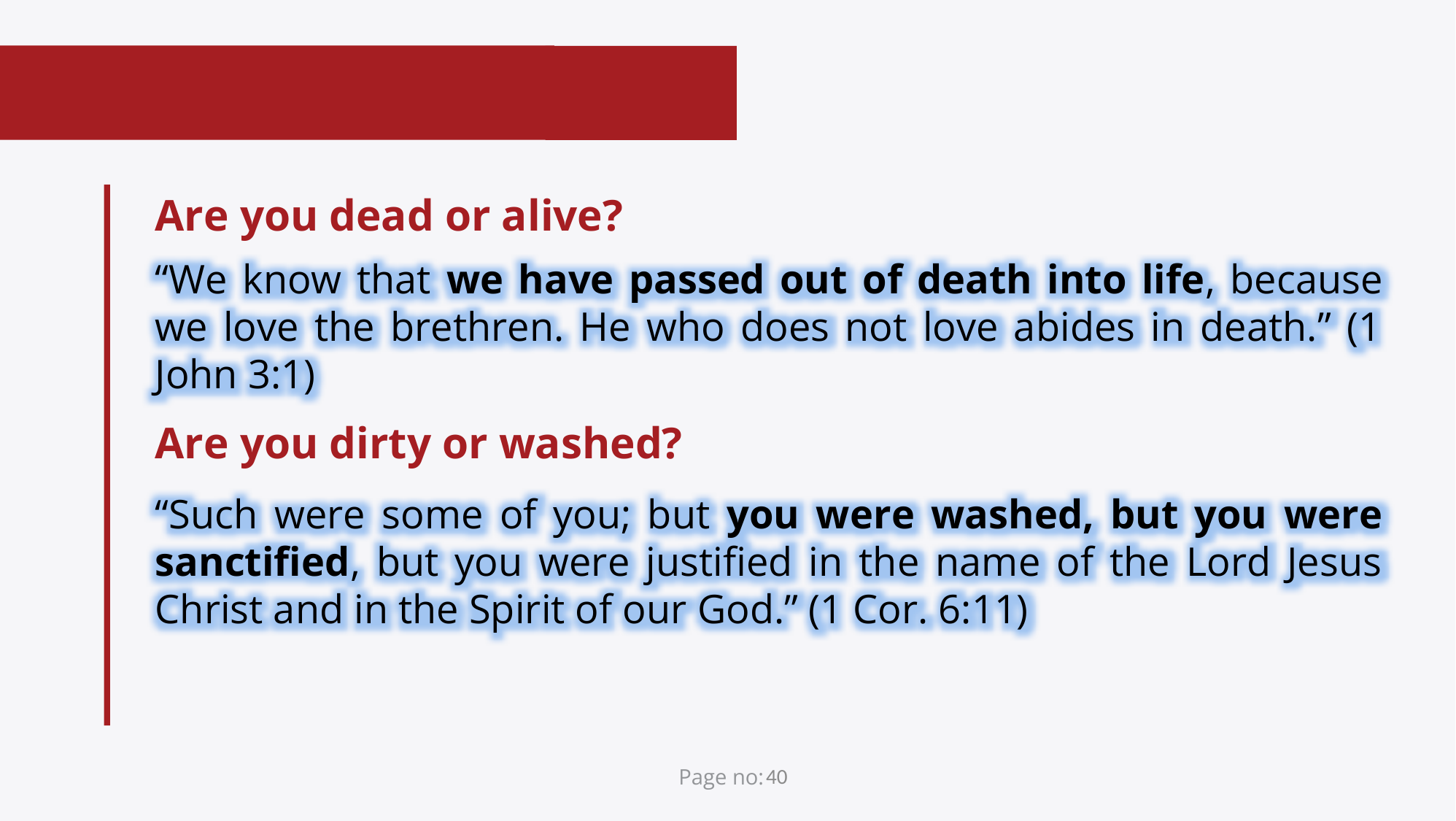

Are you dead or alive?
“We know that we have passed out of death into life, because we love the brethren. He who does not love abides in death.” (1 John 3:1)
Are you dirty or washed?
“Such were some of you; but you were washed, but you were sanctified, but you were justified in the name of the Lord Jesus Christ and in the Spirit of our God.” (1 Cor. 6:11)